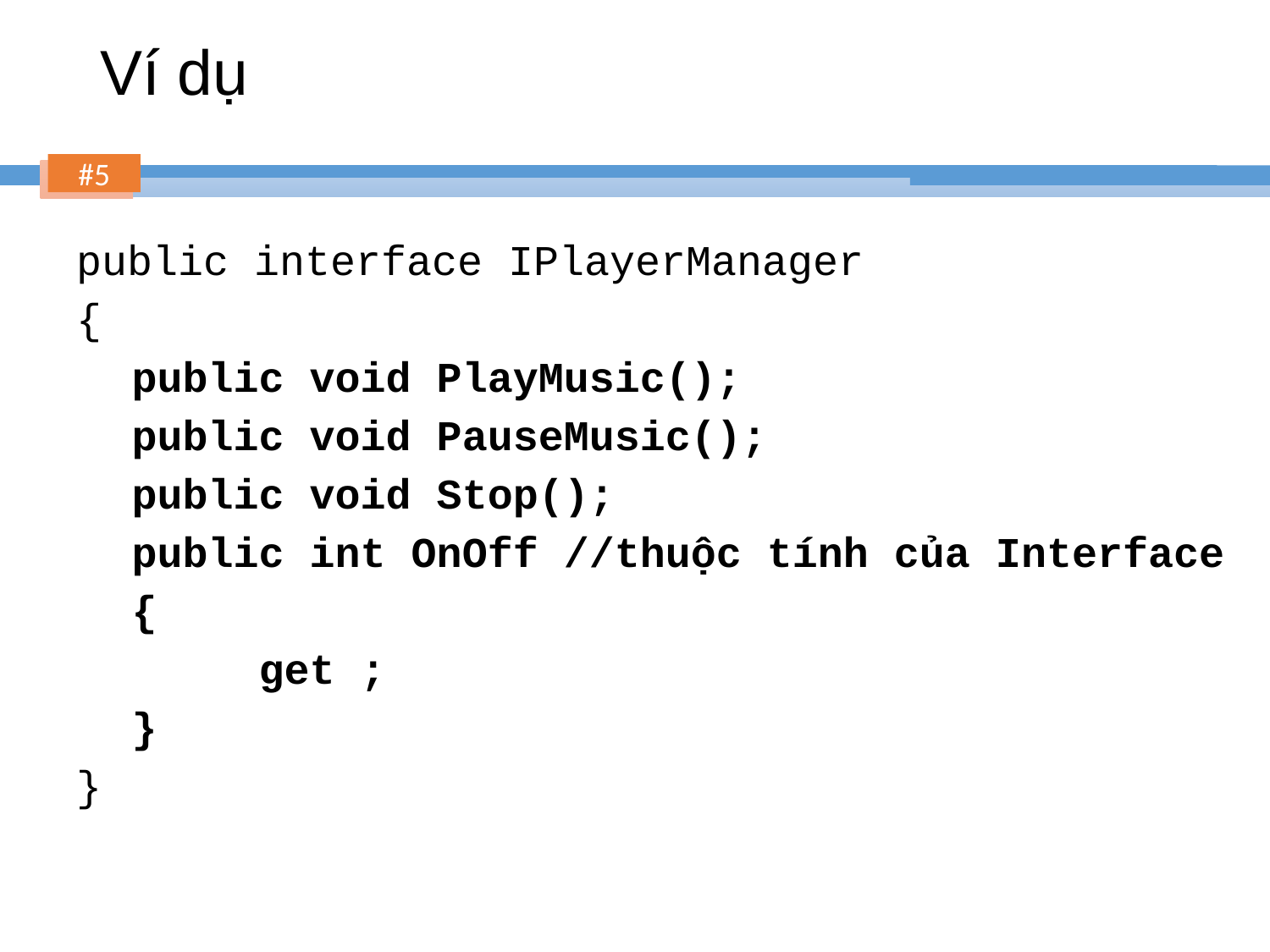

# Ví dụ
public interface IPlayerManager
{
public void PlayMusic();
public void PauseMusic();
public void Stop();
public int OnOff //thuộc tính của Interface
{
	get ;
}
}
5